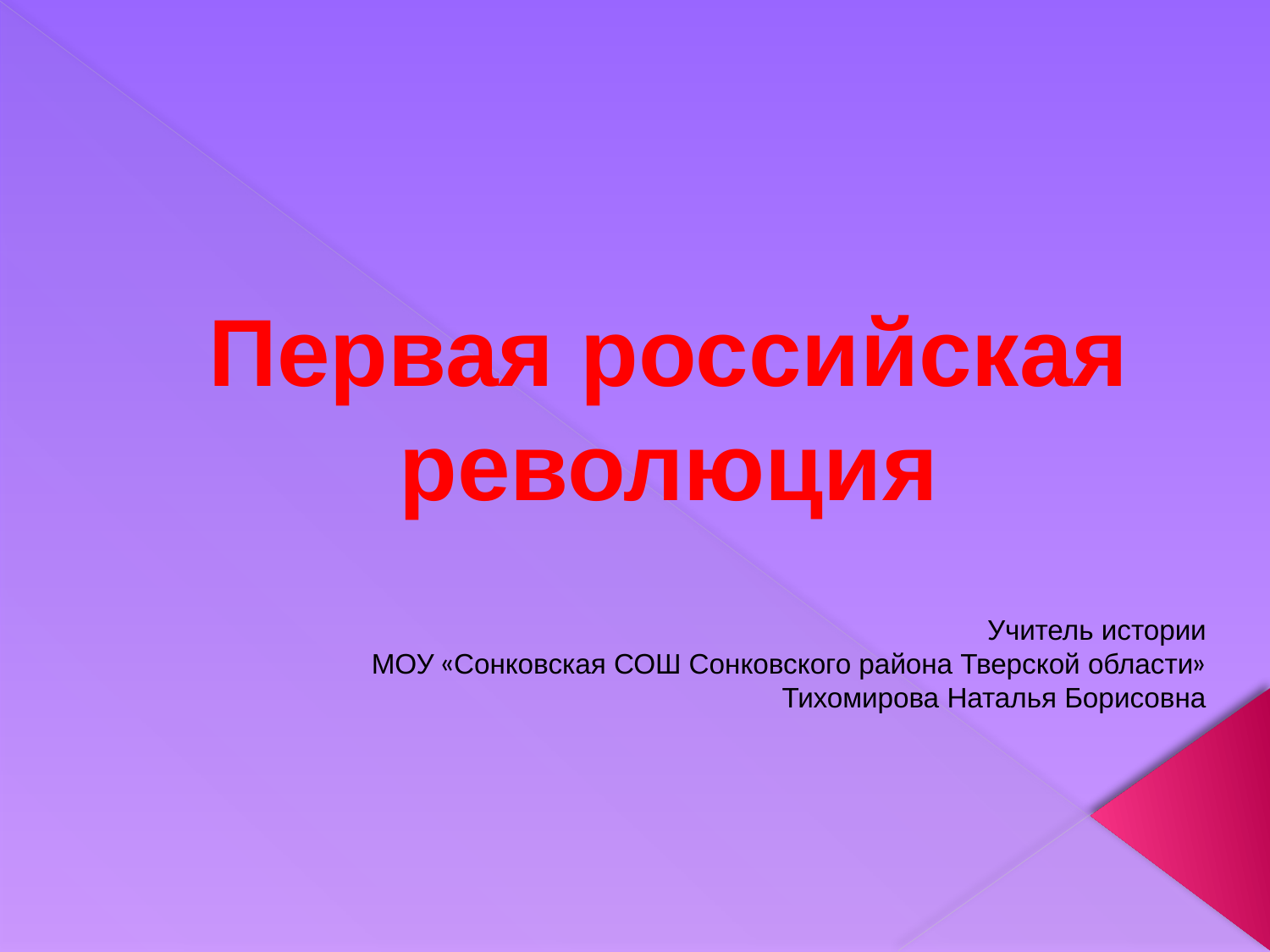

# Первая российская революция
Учитель истории
МОУ «Сонковская СОШ Сонковского района Тверской области»
Тихомирова Наталья Борисовна